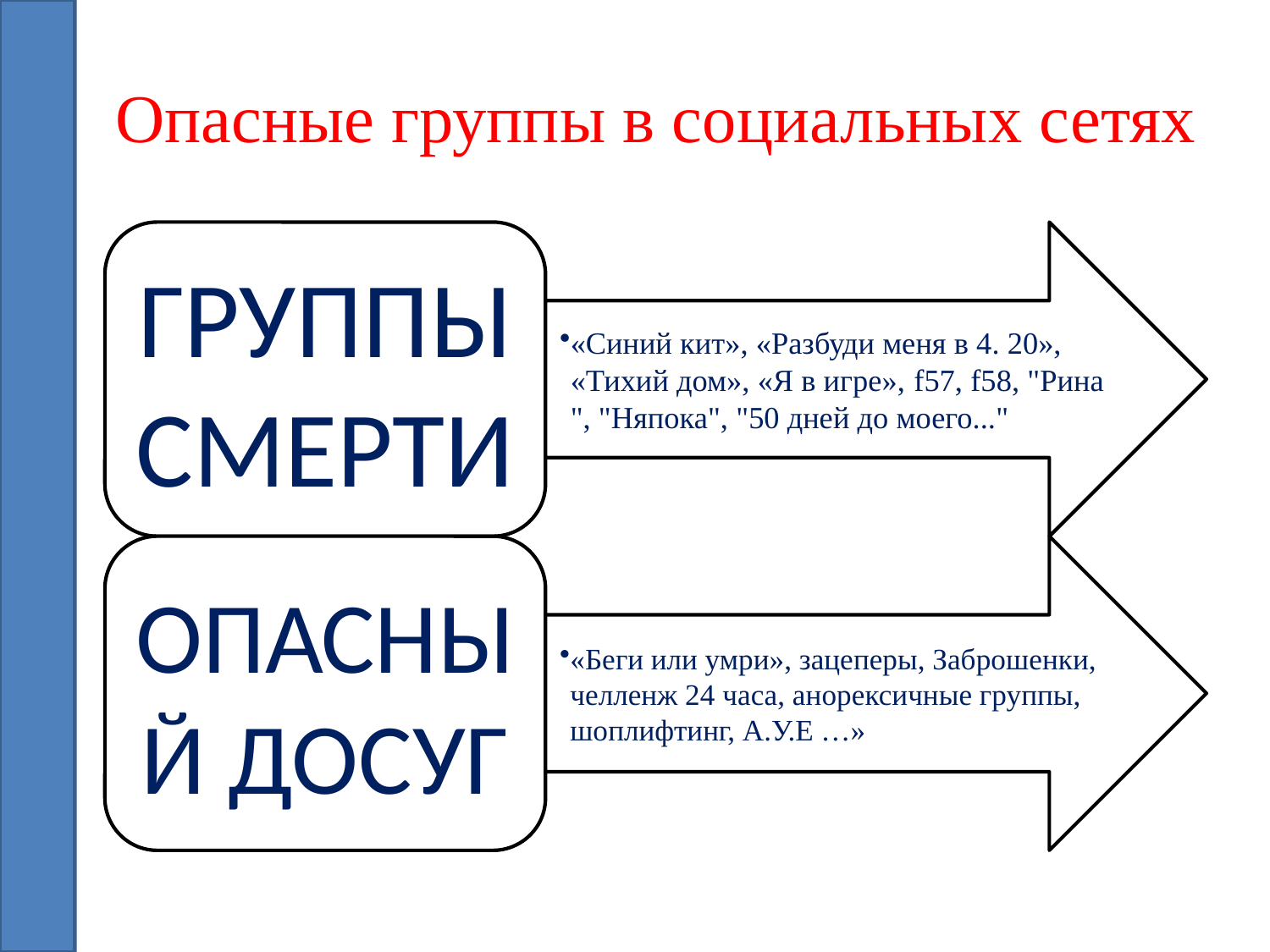

# Опасные группы в социальных сетях
ОПАСНЫЙ ДОСУГ
«Беги или умри», зацеперы, Заброшенки, челленж 24 часа, анорексичные группы, шоплифтинг, А.У.Е …»
ГРУППЫ СМЕРТИ
«Cиний кит», «Разбуди меня в 4. 20», «Тихий дом», «Я в игре», f57, f58, "Рина ", "Няпока", "50 дней до моего..."